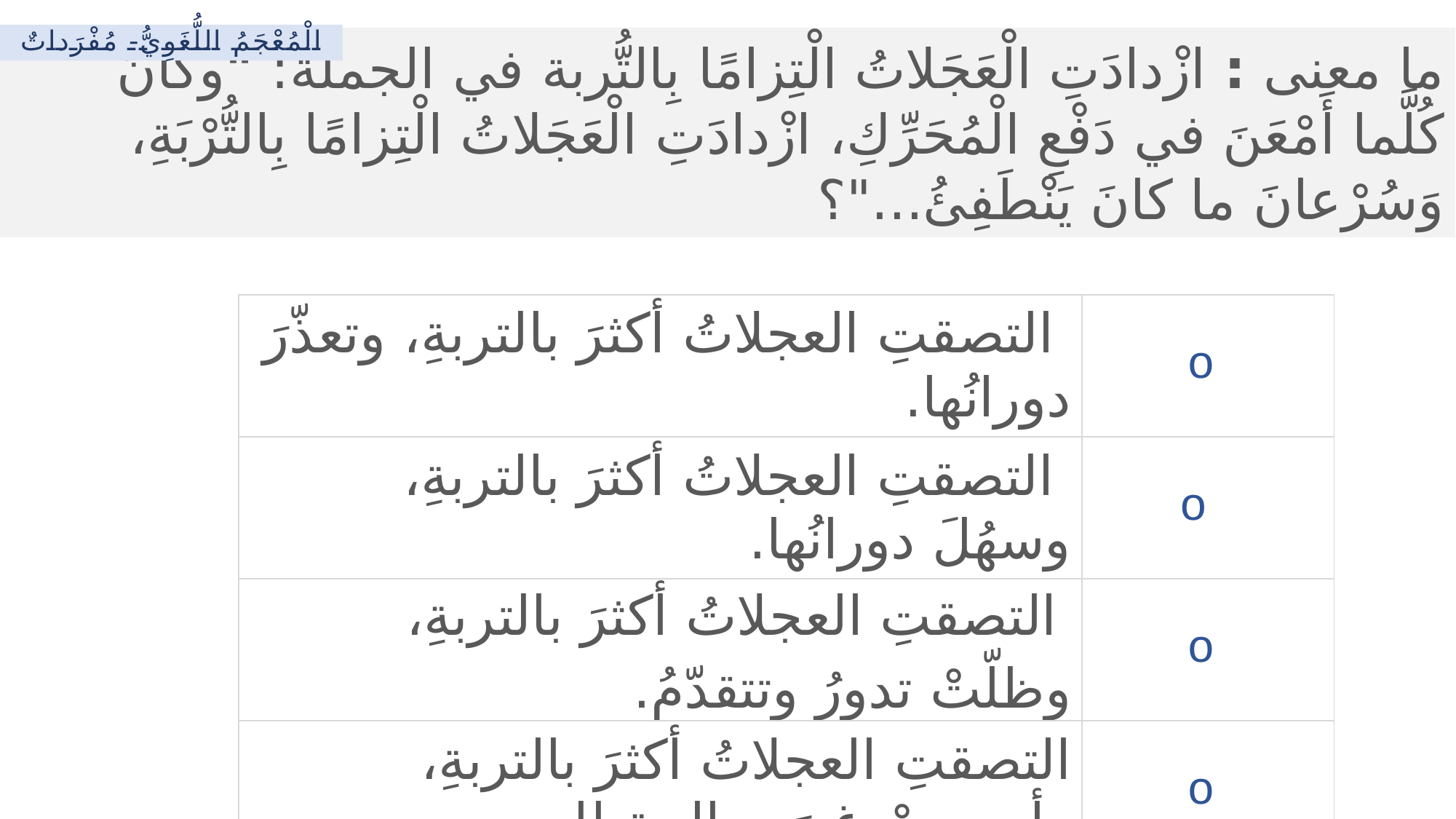

الْمُعْجَمُ اللُّغَوِيُّ- مُفْرَداتٌ
ما معنى : ازْدادَتِ الْعَجَلاتُ الْتِزامًا بِالتُّربة في الجملة: "وكانَ كُلَّما أَمْعَنَ في دَفْعِ الْمُحَرِّكِ، ازْدادَتِ الْعَجَلاتُ الْتِزامًا بِالتُّرْبَةِ، وَسُرْعانَ ما كانَ يَنْطَفِئُ..."؟
| التصقتِ العجلاتُ أكثرَ بالتربةِ، وتعذّرَ دورانُها. |  |
| --- | --- |
| التصقتِ العجلاتُ أكثرَ بالتربةِ، وسهُلَ دورانُها. |  |
| التصقتِ العجلاتُ أكثرَ بالتربةِ، وظلّتْ تدورُ وتتقدّمُ. |  |
| التصقتِ العجلاتُ أكثرَ بالتربةِ، وأصبحتْ غيرَ صالحةٍ للسيرِ. |  |